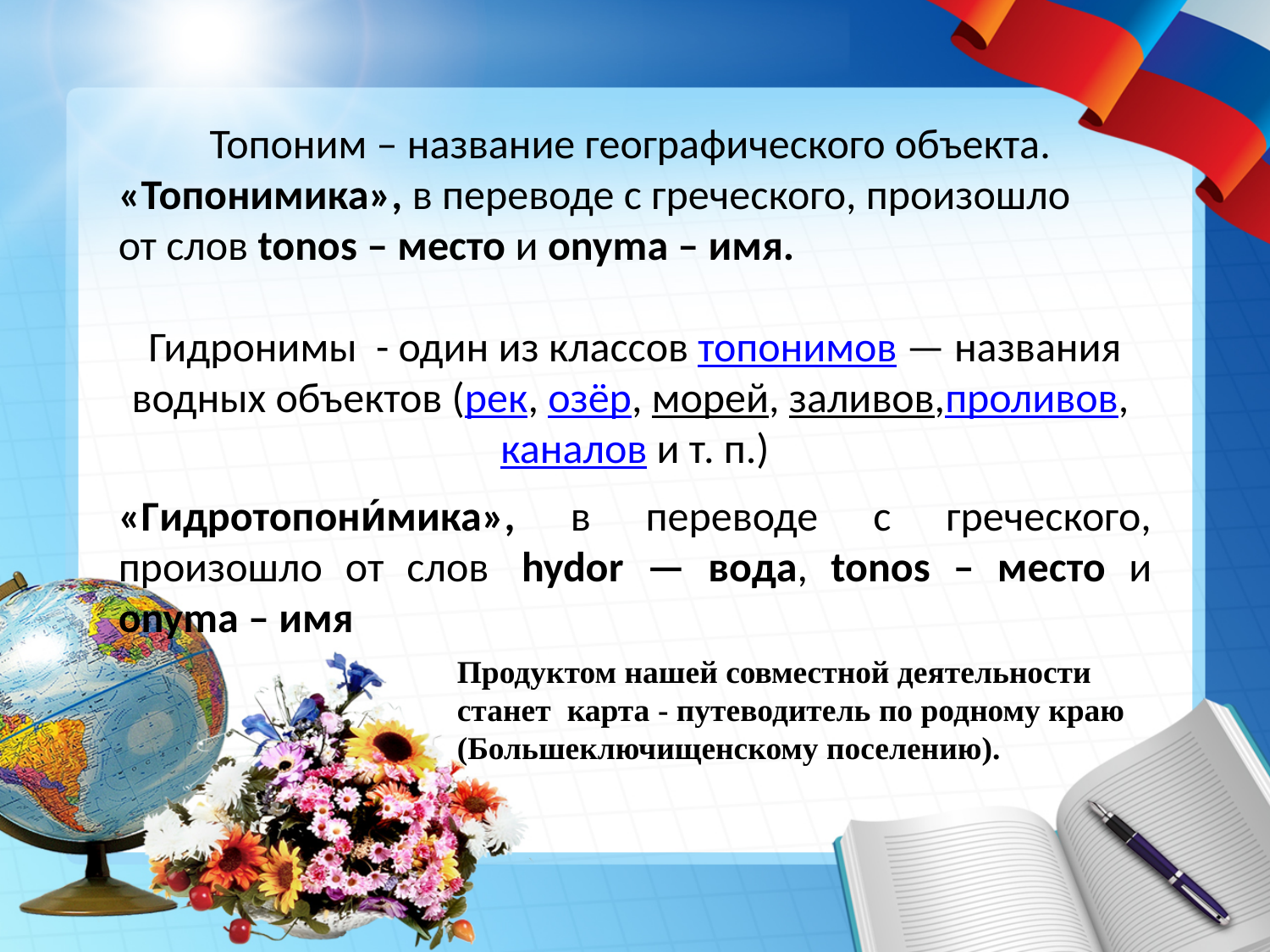

Топоним – название географического объекта.
«Топонимика», в переводе с греческого, произошло
от слов tonos – место и onyma – имя.

Гидронимы  - один из классов топонимов — названия водных объектов (рек, озёр, морей, заливов,проливов, каналов и т. п.)

«Гидротопони́мика», в переводе с греческого, произошло от слов  hydor — вода, tonos – место и onyma – имя
Продуктом нашей совместной деятельности станет  карта - путеводитель по родному краю
(Большеключищенскому поселению).